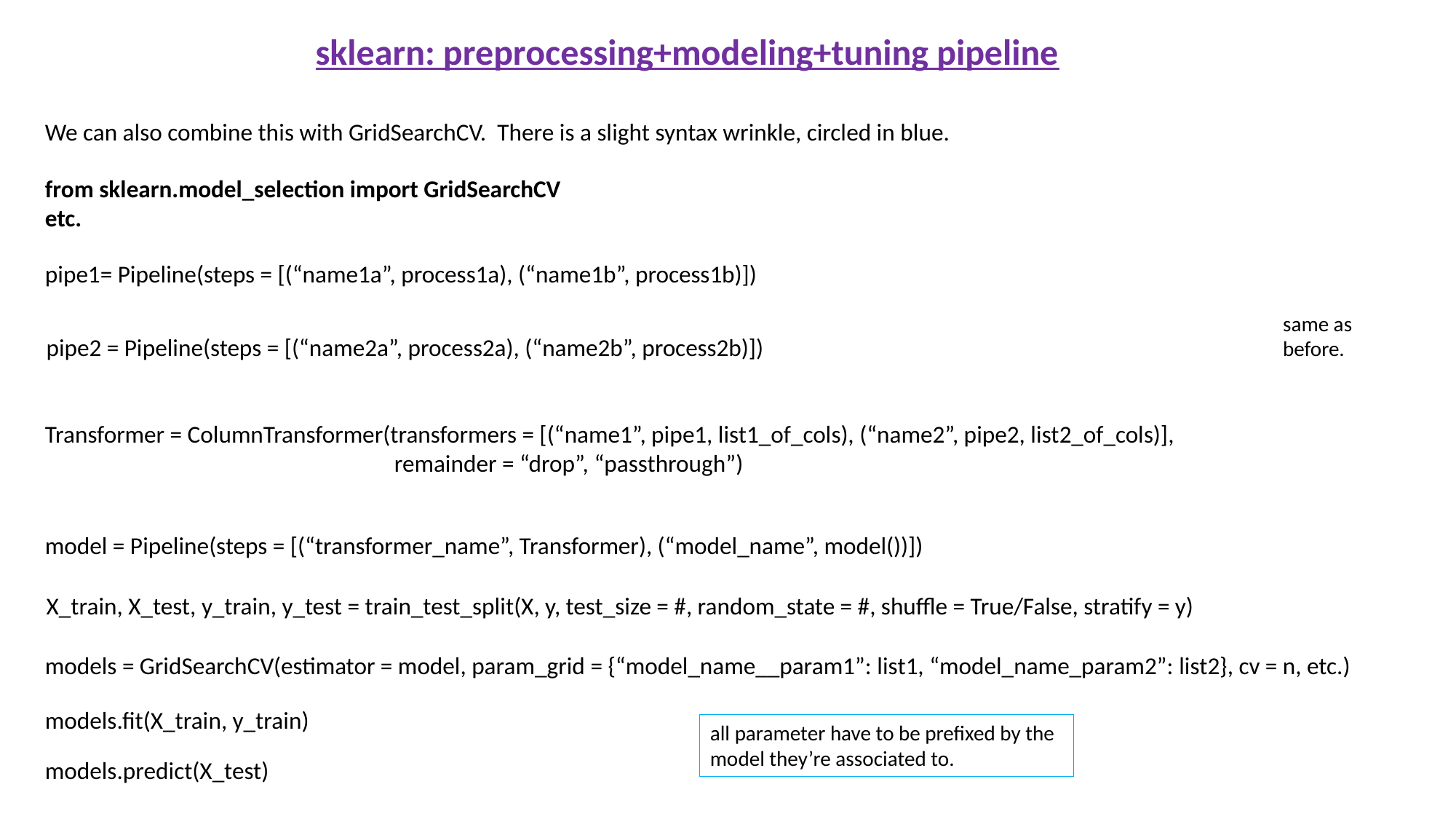

sklearn: preprocessing+modeling+tuning pipeline
We can also combine this with GridSearchCV.  There is a slight syntax wrinkle, circled in blue.
from sklearn.model_selection import GridSearchCV
etc.
pipe1= Pipeline(steps = [(“name1a”, process1a), (“name1b”, process1b)])
same as before.
pipe2 = Pipeline(steps = [(“name2a”, process2a), (“name2b”, process2b)])
Transformer = ColumnTransformer(transformers = [(“name1”, pipe1, list1_of_cols), (“name2”, pipe2, list2_of_cols)],
                                                                remainder = “drop”, “passthrough”)
model = Pipeline(steps = [(“transformer_name”, Transformer), (“model_name”, model())])
X_train, X_test, y_train, y_test = train_test_split(X, y, test_size = #, random_state = #, shuffle = True/False, stratify = y)
models = GridSearchCV(estimator = model, param_grid = {“model_name__param1”: list1, “model_name_param2”: list2}, cv = n, etc.)
models.fit(X_train, y_train)
all parameter have to be prefixed by the model they’re associated to.
models.predict(X_test)